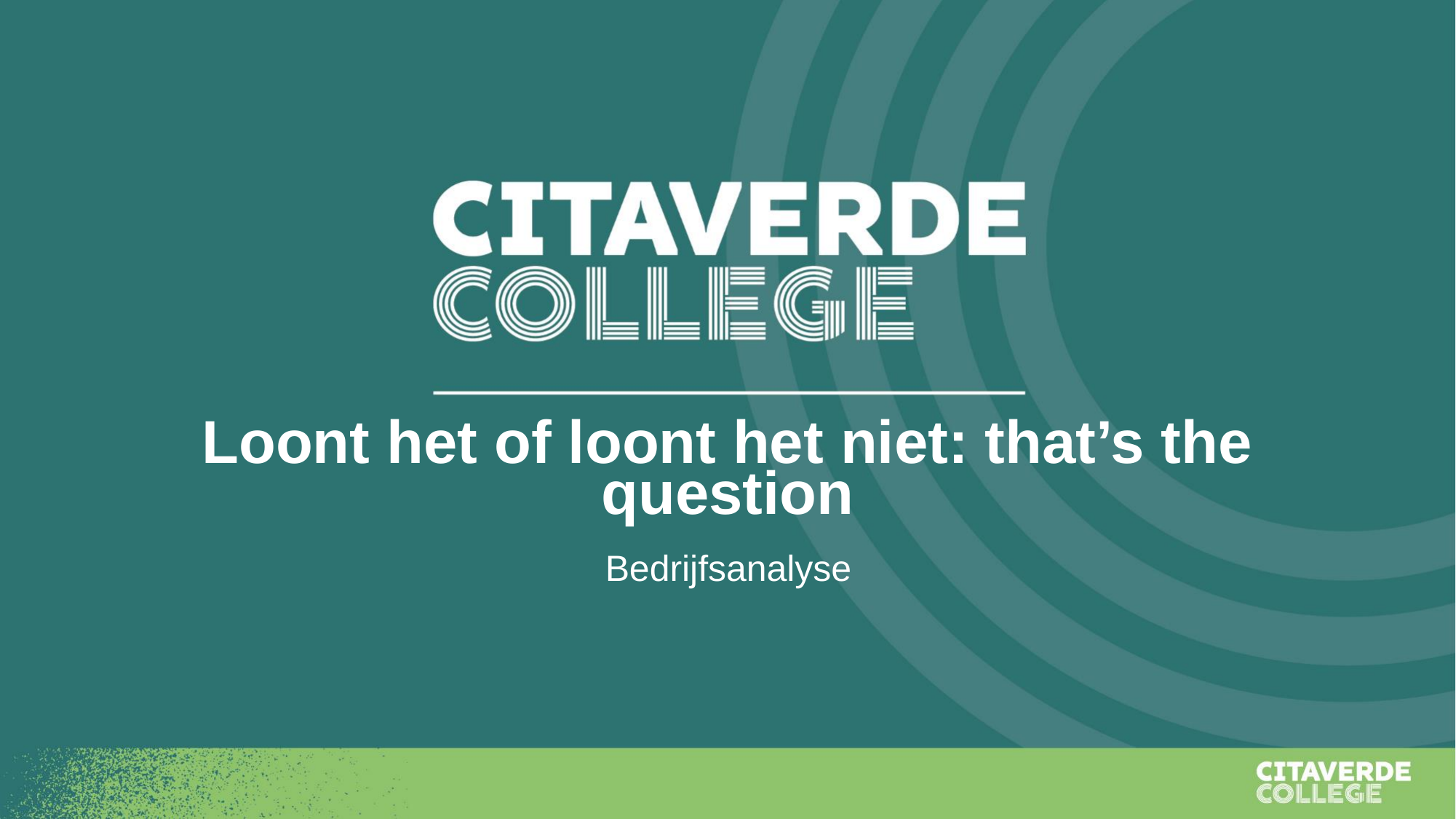

Loont het of loont het niet: that’s the question
Bedrijfsanalyse